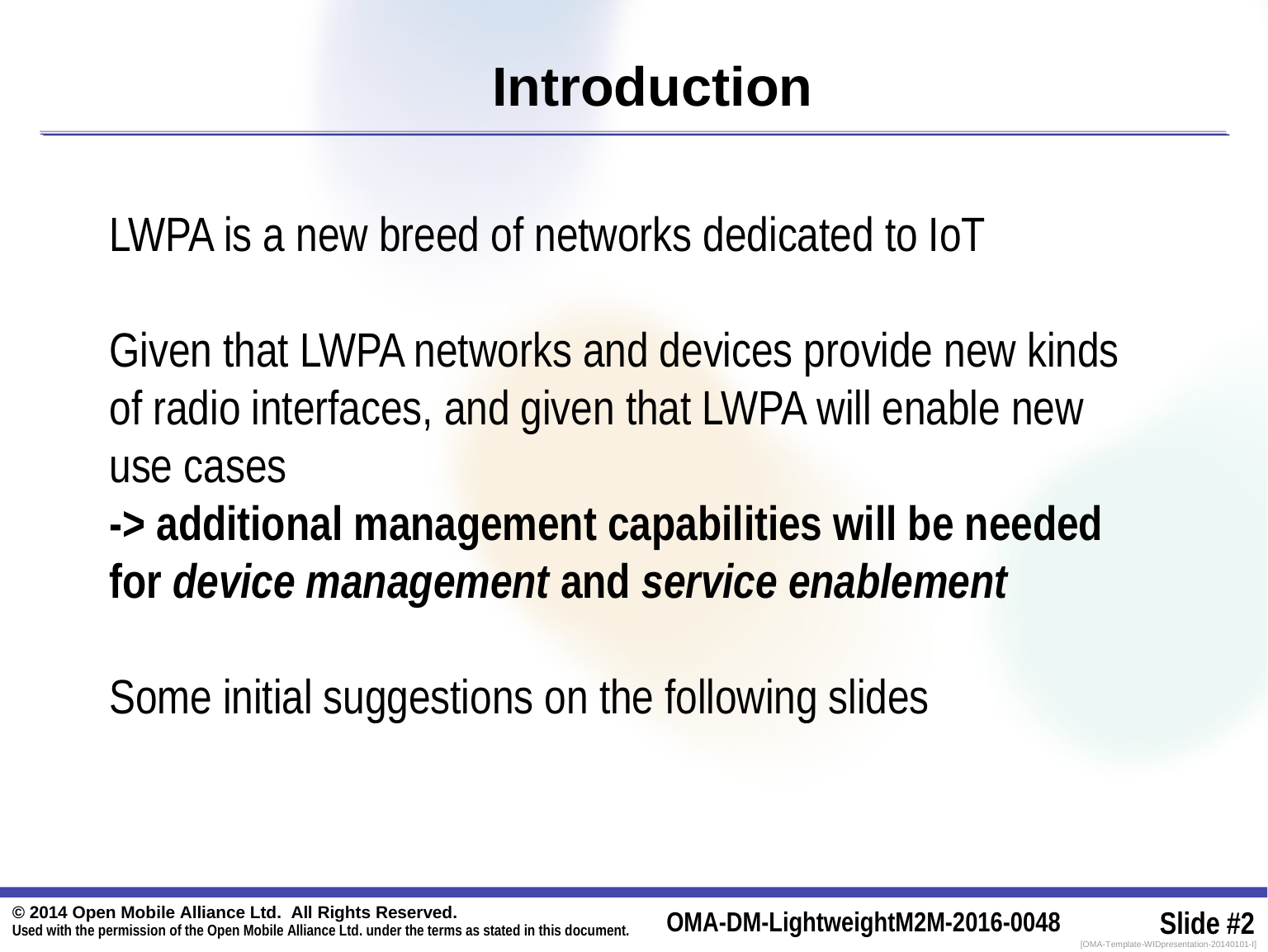

# Introduction

LWPA is a new breed of networks dedicated to IoT

Given that LWPA networks and devices provide new kinds of radio interfaces, and given that LWPA will enable new use cases
-> additional management capabilities will be needed for device management and service enablement

Some initial suggestions on the following slides

© 2014 Open Mobile Alliance Ltd.  All Rights Reserved.
Used with the permission of the Open Mobile Alliance Ltd. under the terms as stated in this document.
OMA-DM-LightweightM2M-2016-0048
Slide #2
[OMA-Template-WIDpresentation-20140101-I]